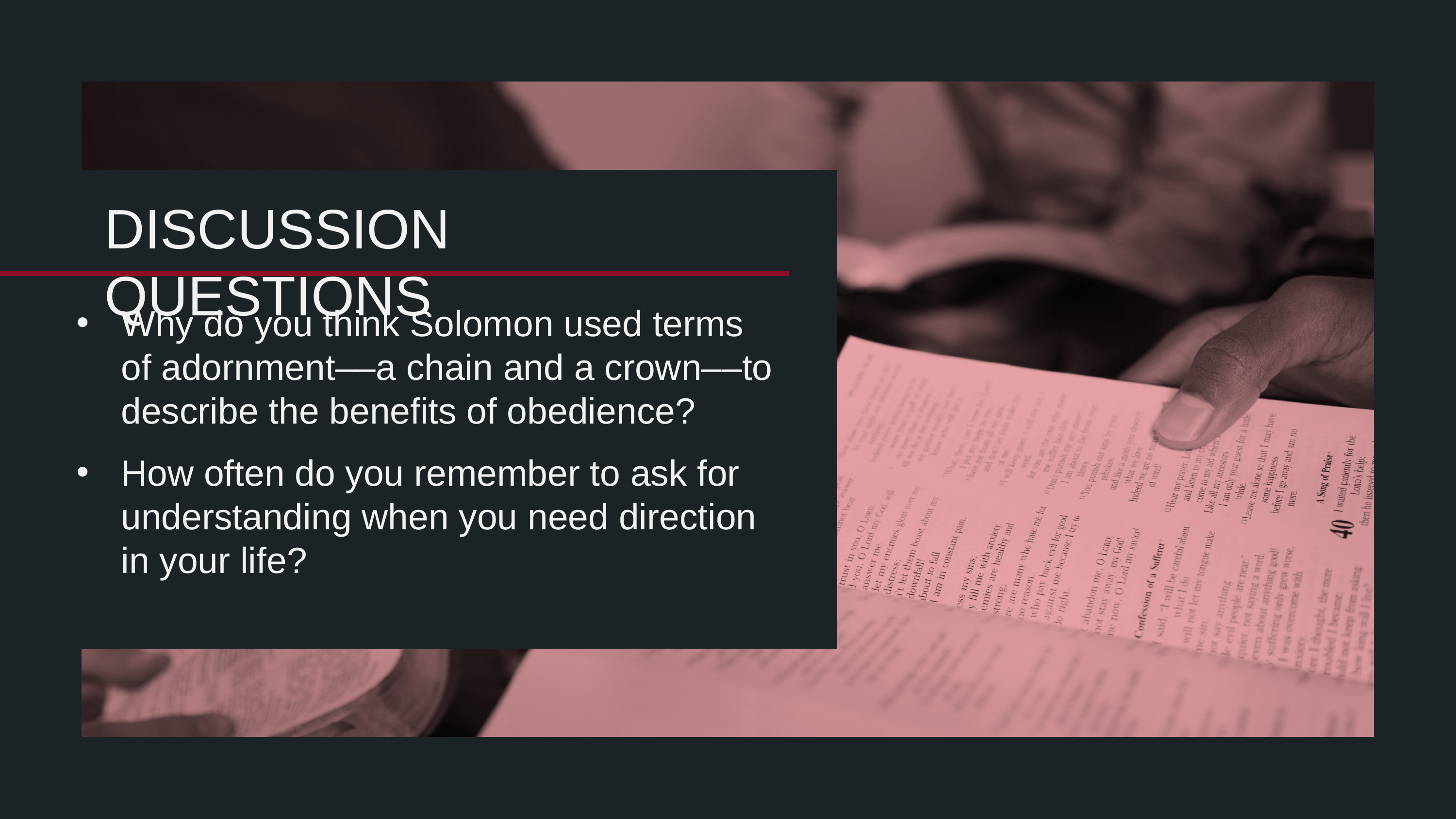

Why do you think Solomon used terms of adornment––a chain and a crown––to describe the benefits of obedience?
How often do you remember to ask for understanding when you need direction in your life?